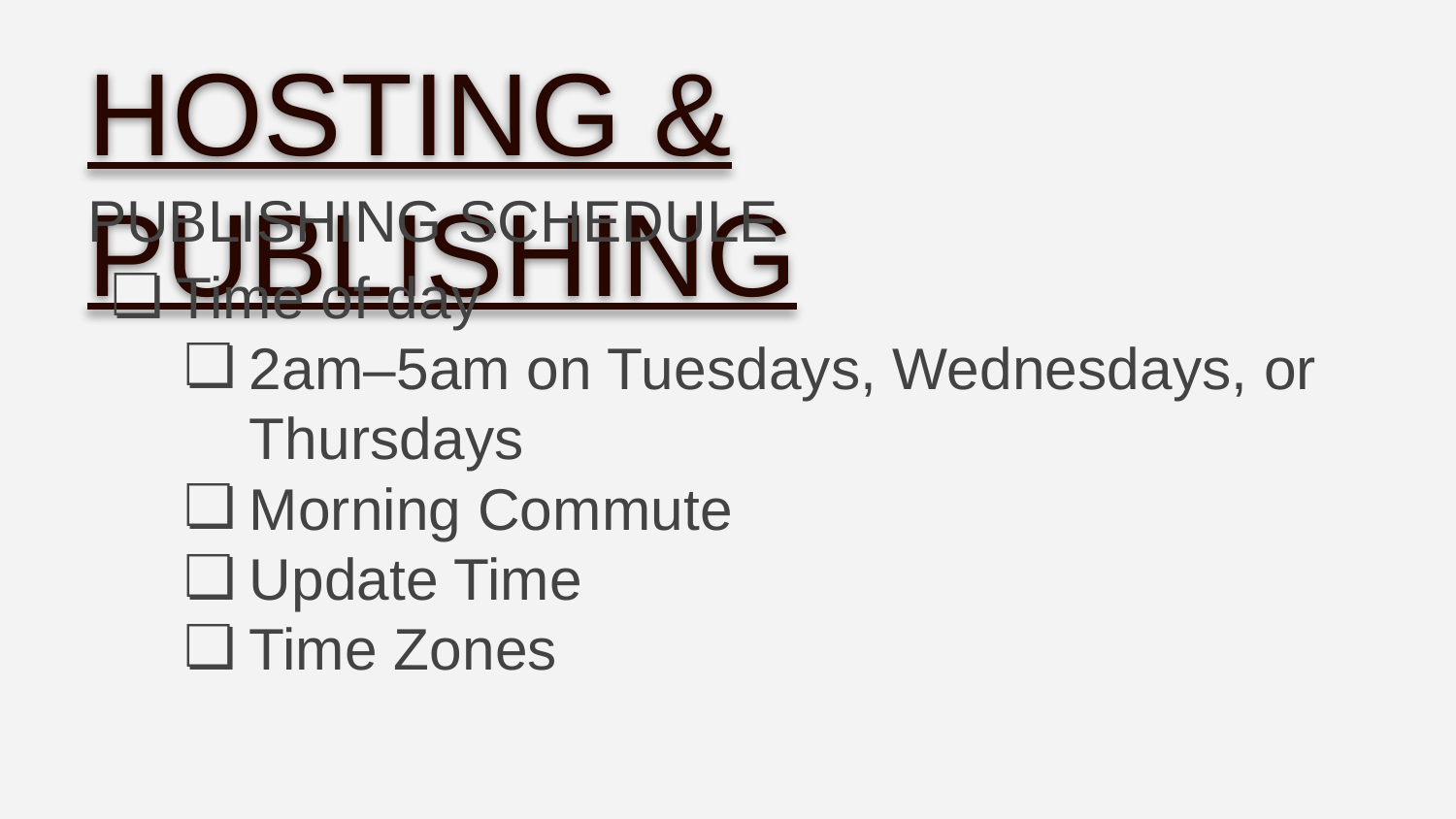

HOSTING & PUBLISHING
PUBLISHING SCHEDULE
Time of day
2am–5am on Tuesdays, Wednesdays, or Thursdays
Morning Commute
Update Time
Time Zones